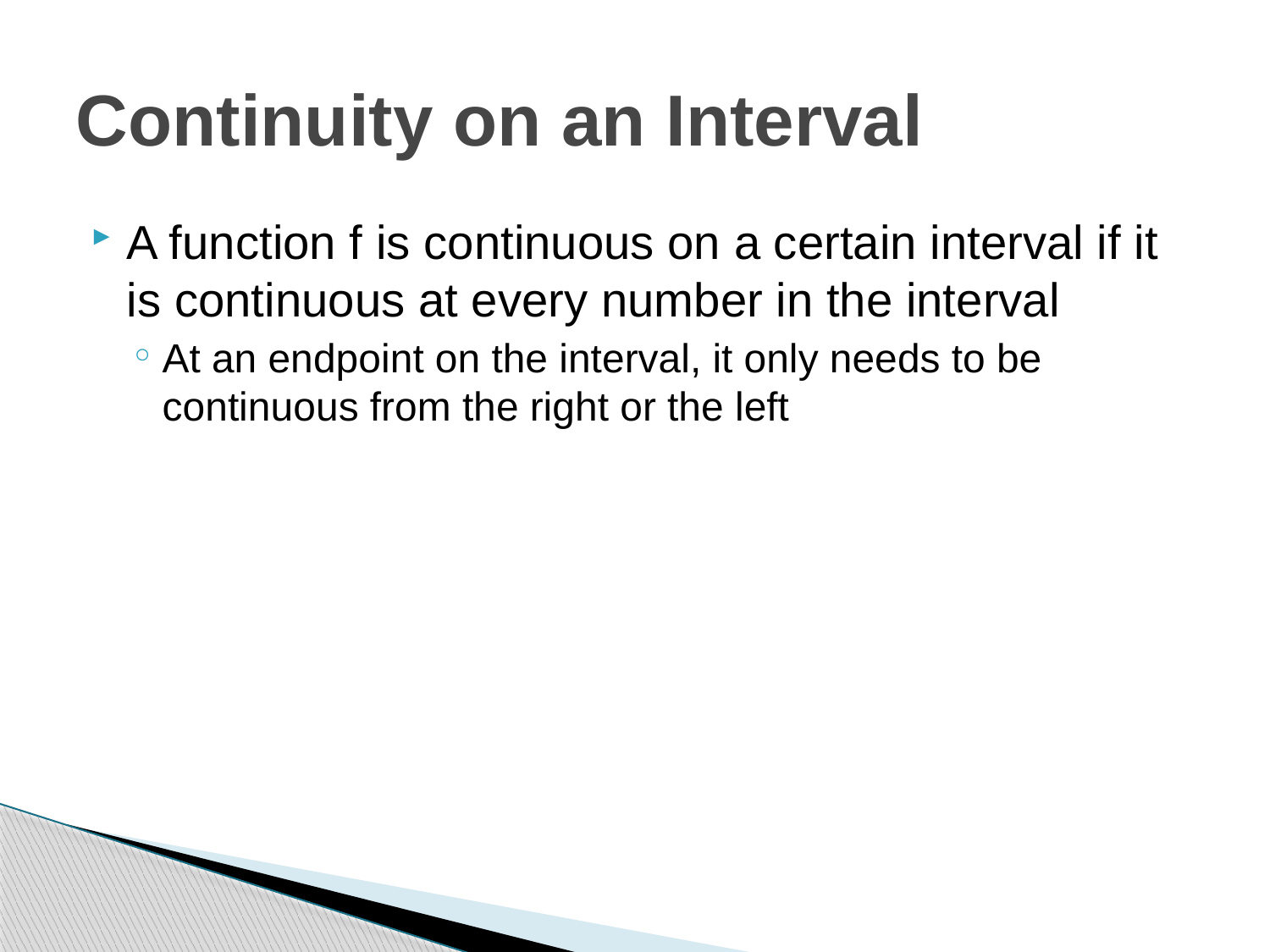

# Continuity on an Interval
A function f is continuous on a certain interval if it is continuous at every number in the interval
At an endpoint on the interval, it only needs to be continuous from the right or the left